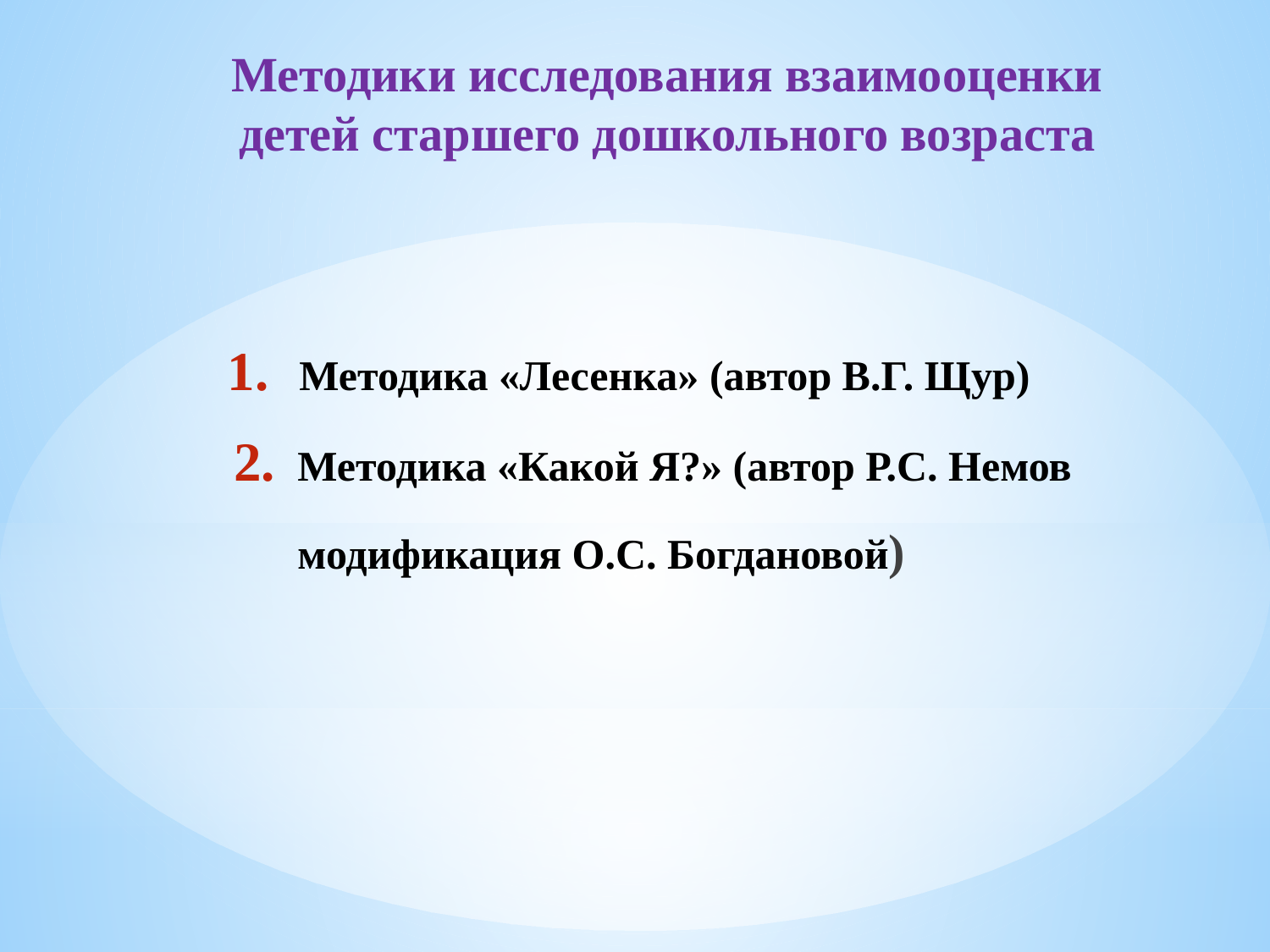

# Методики исследования взаимооценки детей старшего дошкольного возраста
Методика «Лесенка» (автор В.Г. Щур)
Методика «Какой Я?» (автор Р.С. Немов модификация О.С. Богдановой)